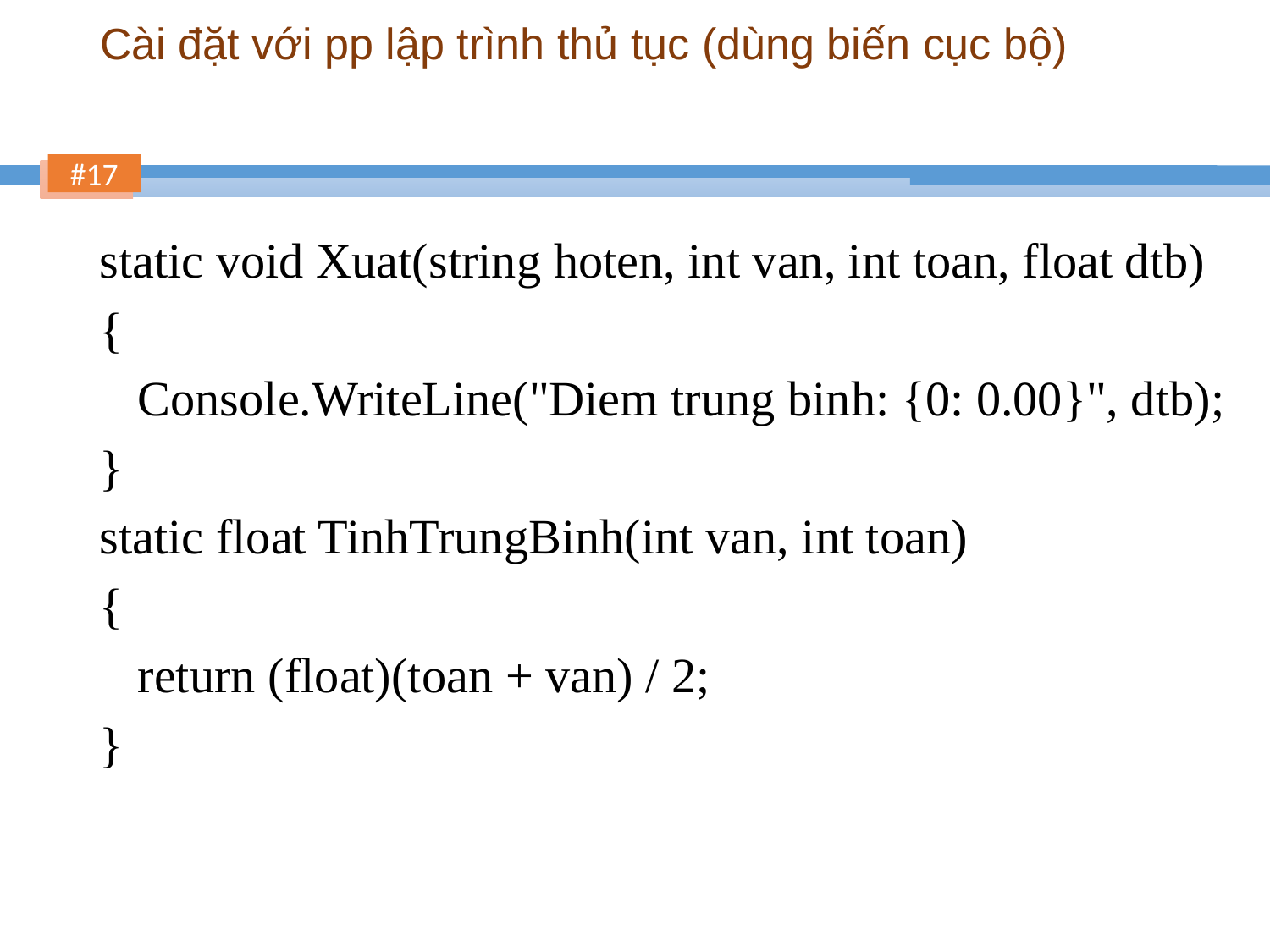

# Cài đặt với pp lập trình thủ tục (dùng biến cục bộ)
static void Xuat(string hoten, int van, int toan, float dtb)
{
	Console.WriteLine("Diem trung binh: {0: 0.00}", dtb);
}
static float TinhTrungBinh(int van, int toan)
{
	return (float)(toan + van) / 2;
}
17